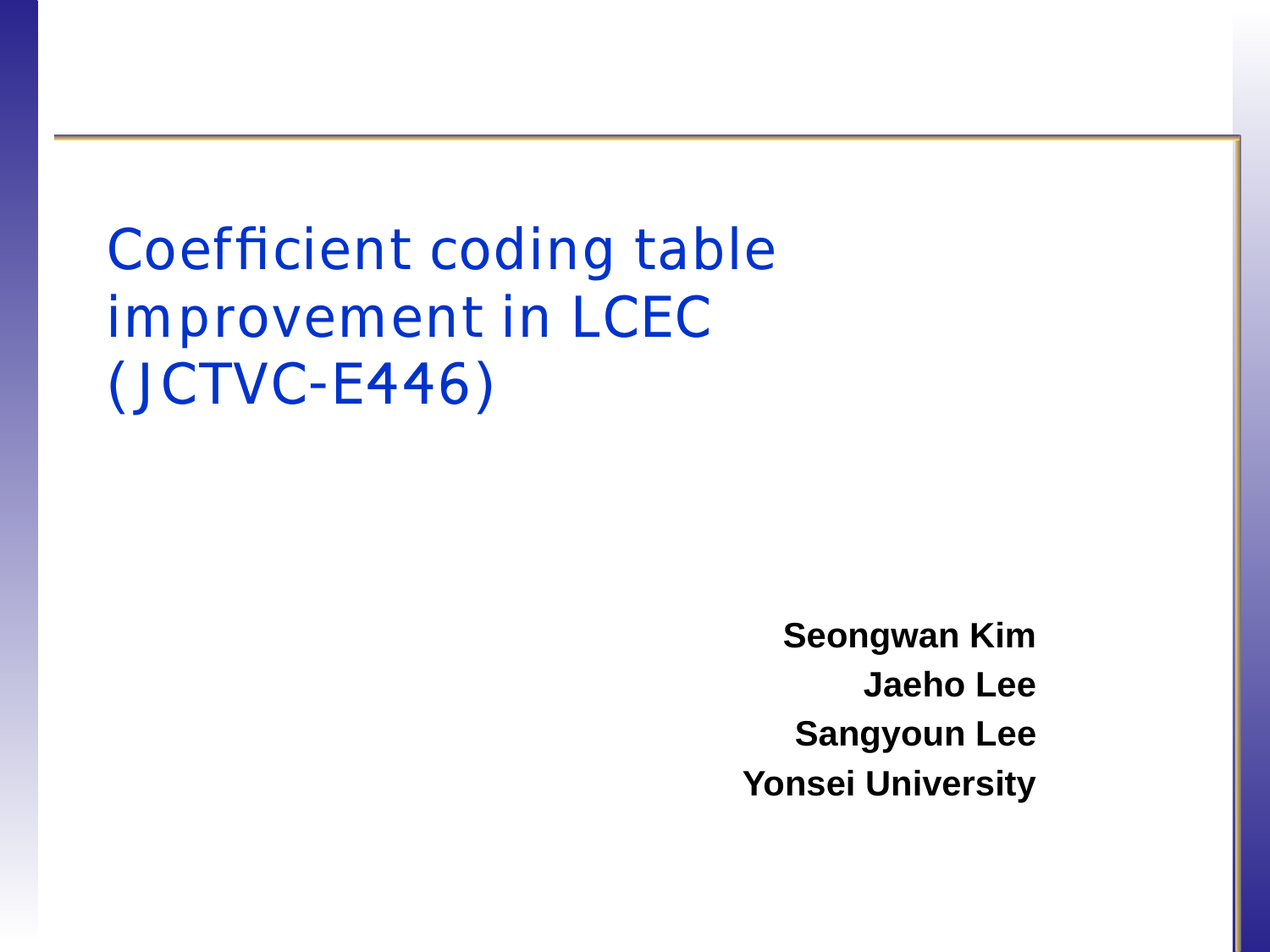

# Coefficient coding table improvement in LCEC (JCTVC-E446)
Seongwan Kim
Jaeho Lee
Sangyoun Lee
Yonsei University